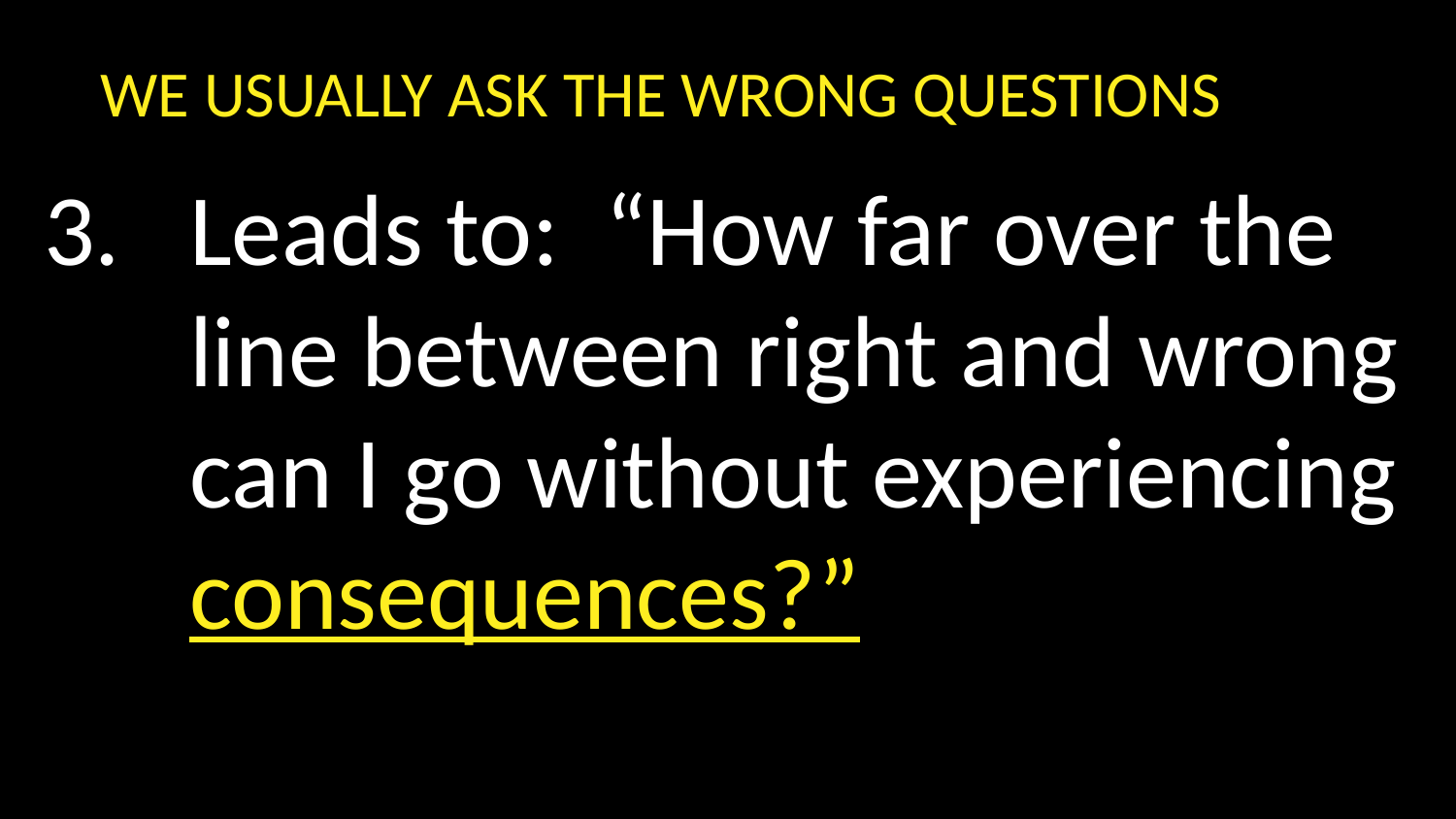

WE USUALLY ASK THE WRONG QUESTIONS
Leads to:  “How far over the line between right and wrong can I go without experiencing consequences?”